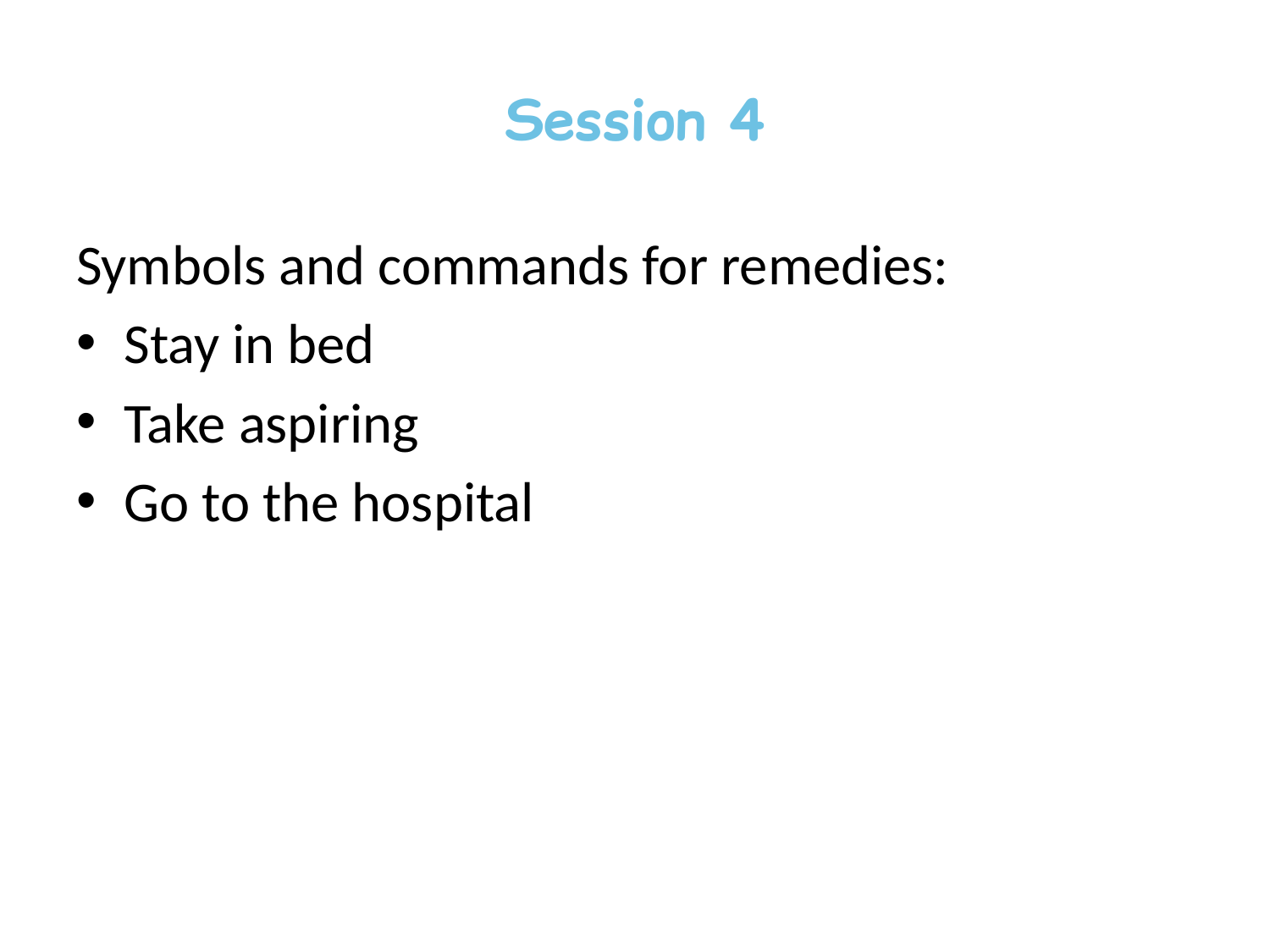

# Session 4
Symbols and commands for remedies:
Stay in bed
Take aspiring
Go to the hospital